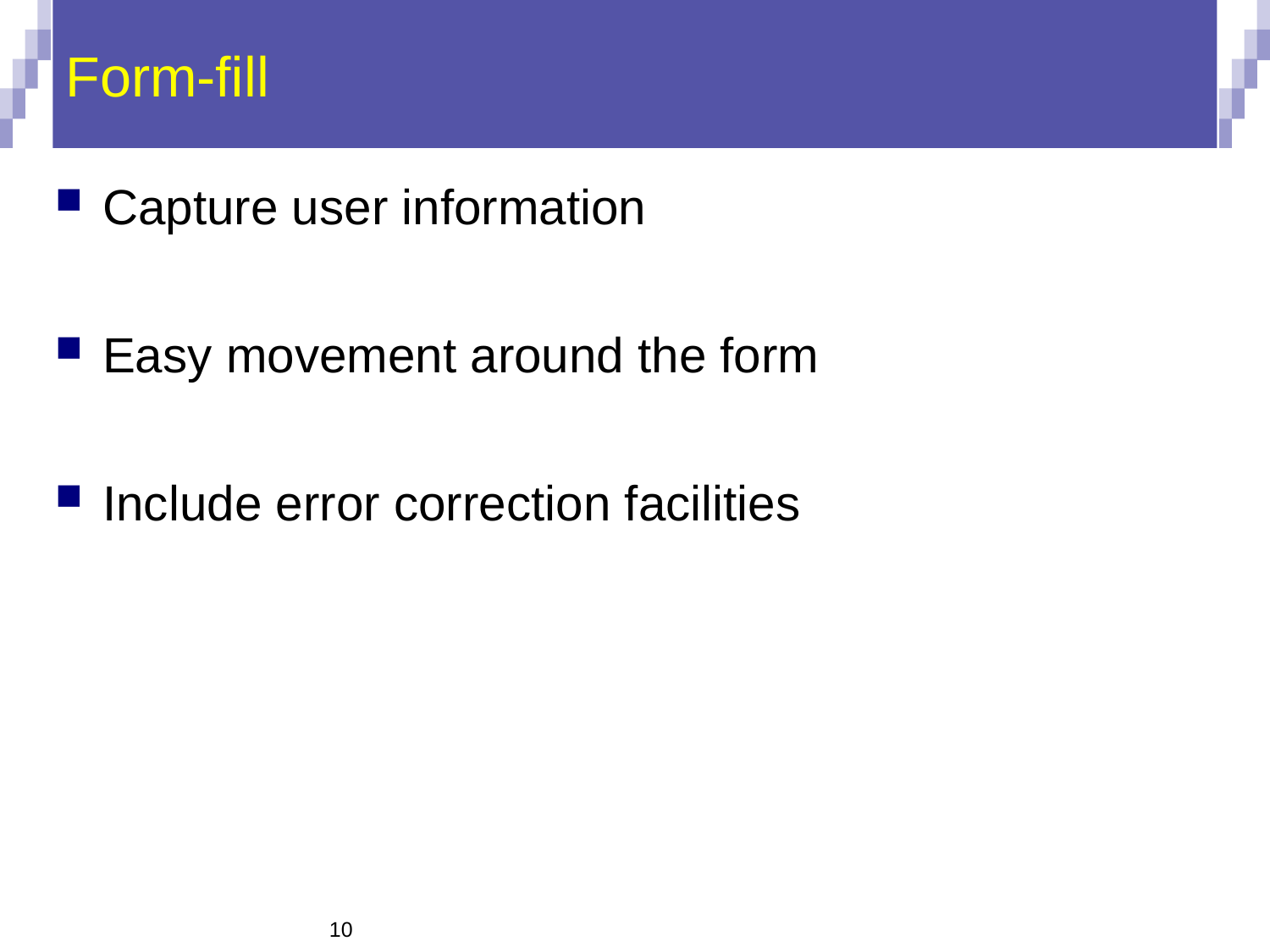

# Form-ﬁll
Capture user information

Easy movement around the form

Include error correction facilities

10